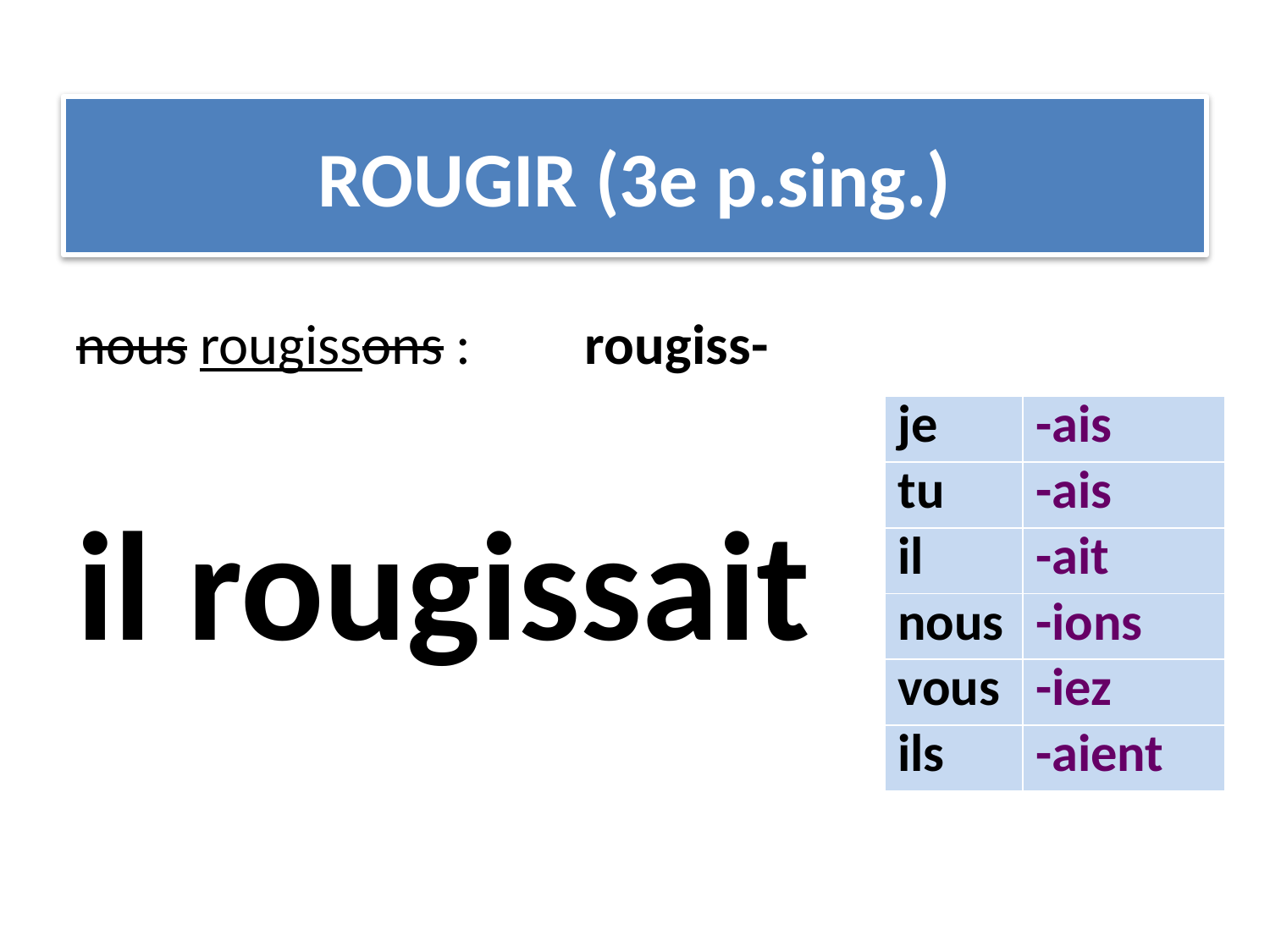

# ROUGIR (3e p.sing.)

nous rougissons :	rougiss-

il rougissait

| je | -ais |
| --- | --- |
| tu | -ais |
| il | -ait |
| nous | -ions |
| vous | -iez |
| ils | -aient |